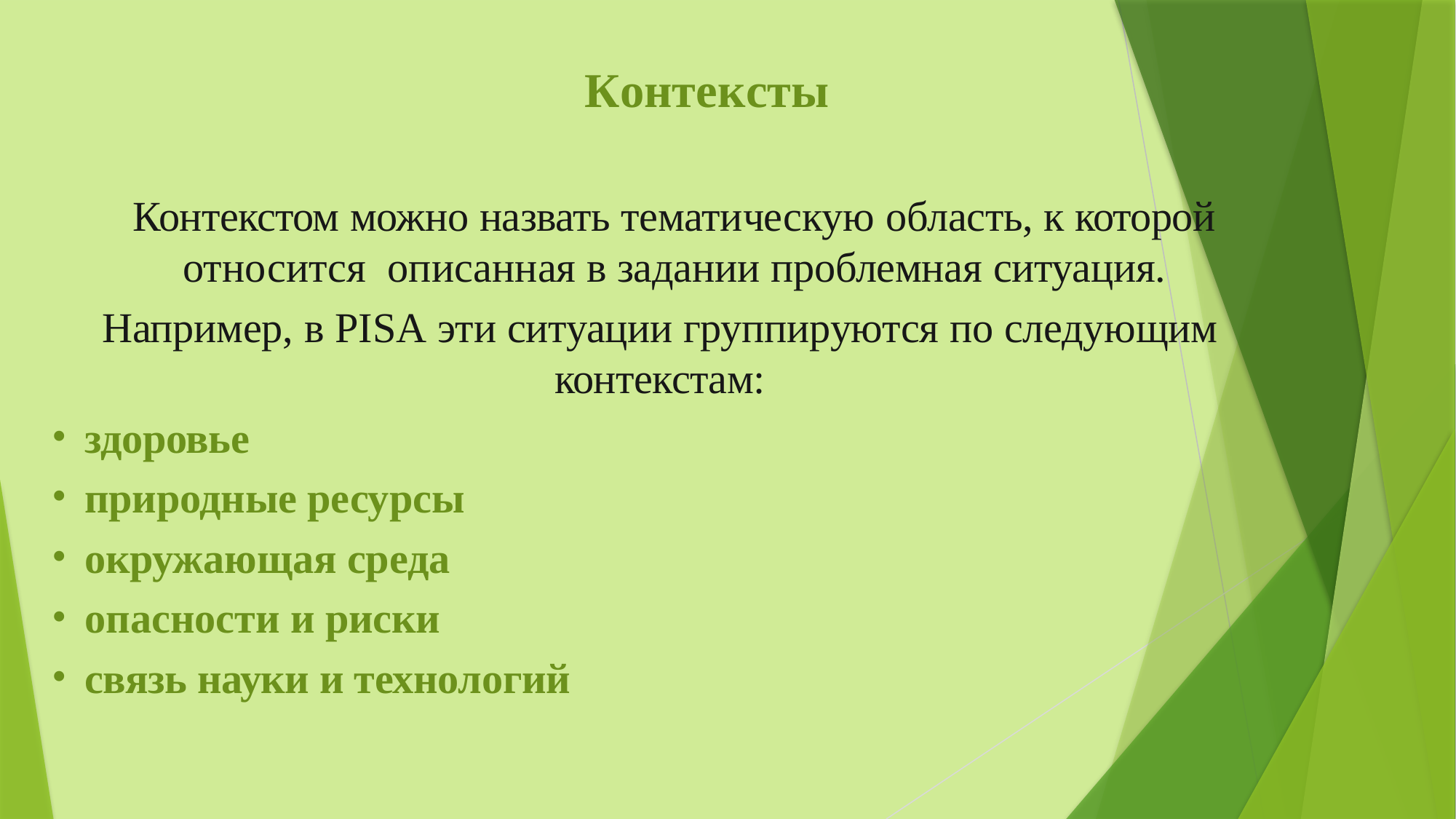

Контексты
Контекстом можно назвать тематическую область, к которой относится  описанная в задании проблемная ситуация.
Например, в PISA эти ситуации группируются по следующим контекстам:
здоровье
природные ресурсы
окружающая среда
опасности и риски
связь науки и технологий